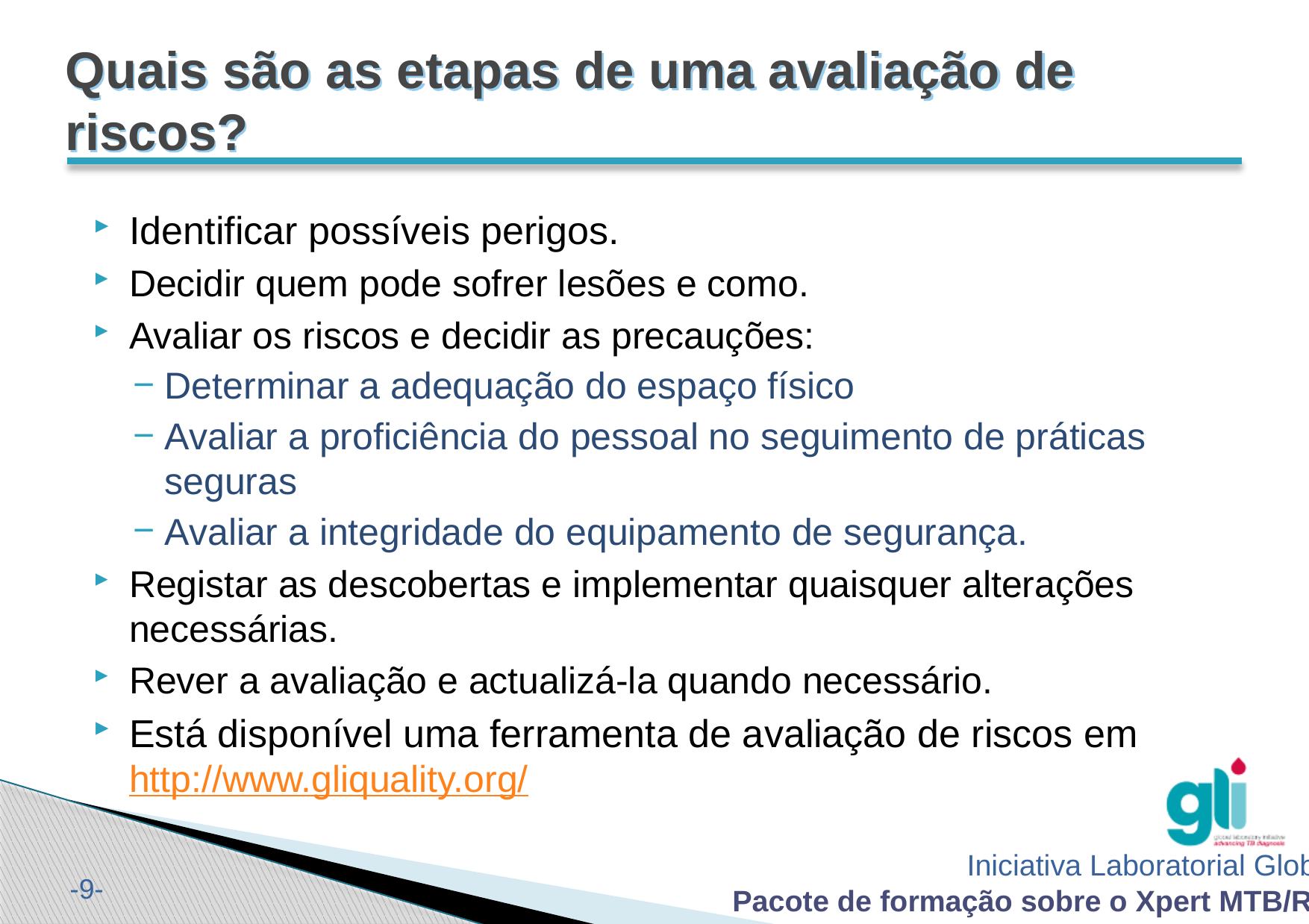

# Quais são as etapas de uma avaliação de riscos?
Identificar possíveis perigos.
Decidir quem pode sofrer lesões e como.
Avaliar os riscos e decidir as precauções:
Determinar a adequação do espaço físico
Avaliar a proficiência do pessoal no seguimento de práticas seguras
Avaliar a integridade do equipamento de segurança.
Registar as descobertas e implementar quaisquer alterações necessárias.
Rever a avaliação e actualizá-la quando necessário.
Está disponível uma ferramenta de avaliação de riscos em http://www.gliquality.org/